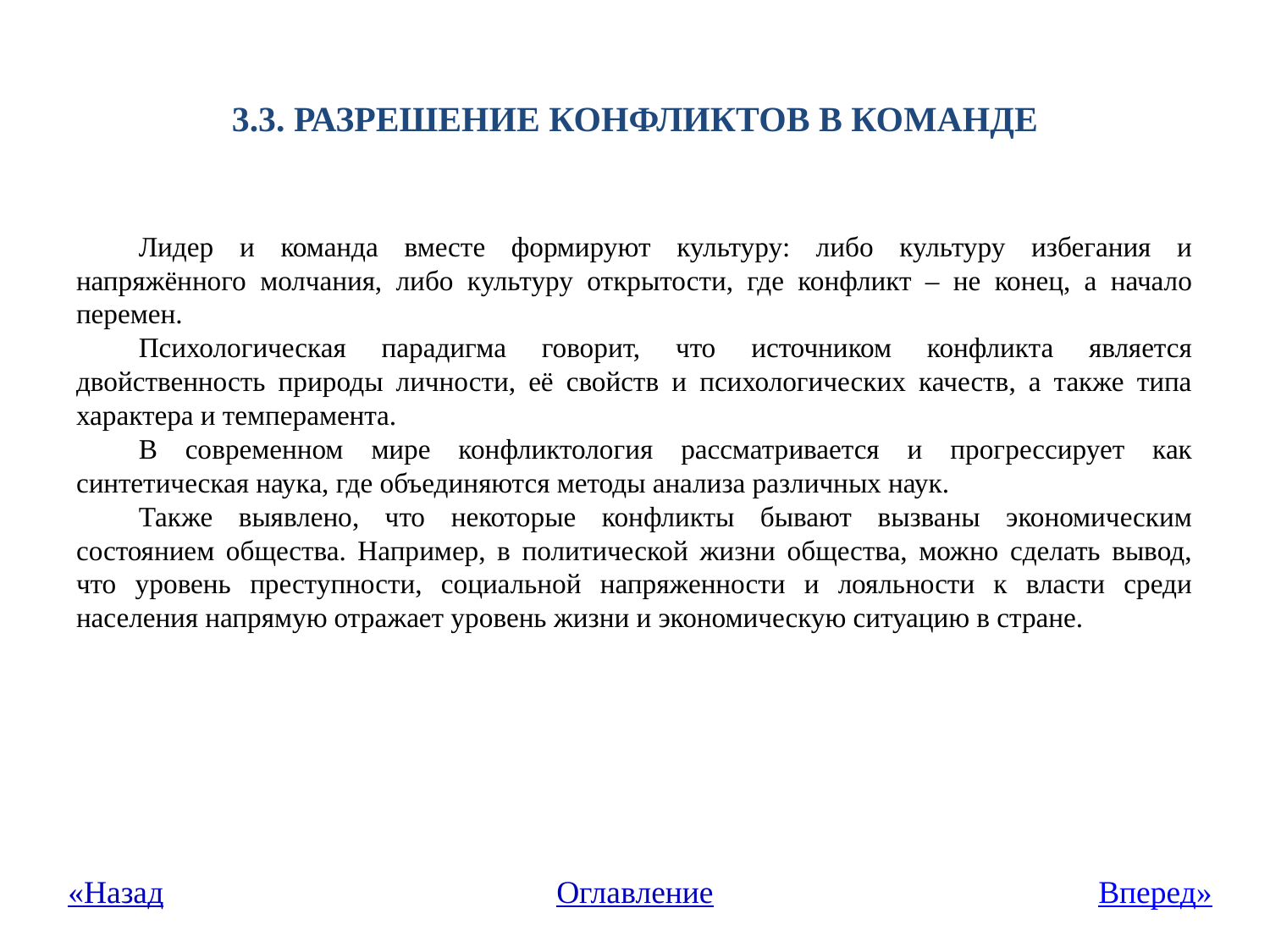

# 3.3. РАЗРЕШЕНИЕ КОНФЛИКТОВ В КОМАНДЕ
Лидер и команда вместе формируют культуру: либо культуру избегания и напряжённого молчания, либо культуру открытости, где конфликт – не конец, а начало перемен.
Психологическая парадигма говорит, что источником конфликта является двойственность природы личности, её свойств и психологических качеств, а также типа характера и темперамента.
В современном мире конфликтология рассматривается и прогрессирует как синтетическая наука, где объединяются методы анализа различных наук.
Также выявлено, что некоторые конфликты бывают вызваны экономическим состоянием общества. Например, в политической жизни общества, можно сделать вывод, что уровень преступности, социальной напряженности и лояльности к власти среди населения напрямую отражает уровень жизни и экономическую ситуацию в стране.

«Назад
Оглавление
Вперед»